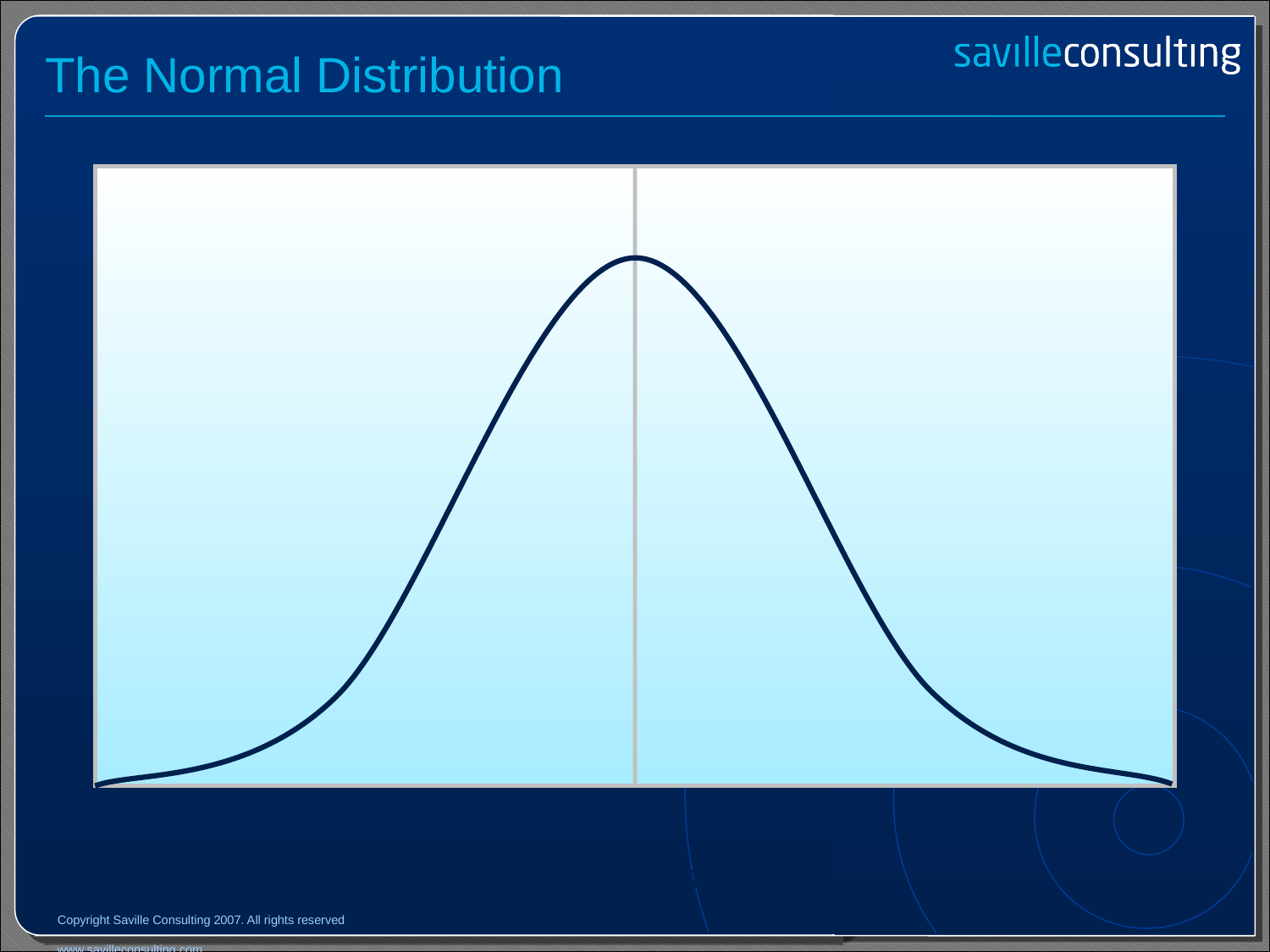

# The Normal Distribution

Standard Z Score